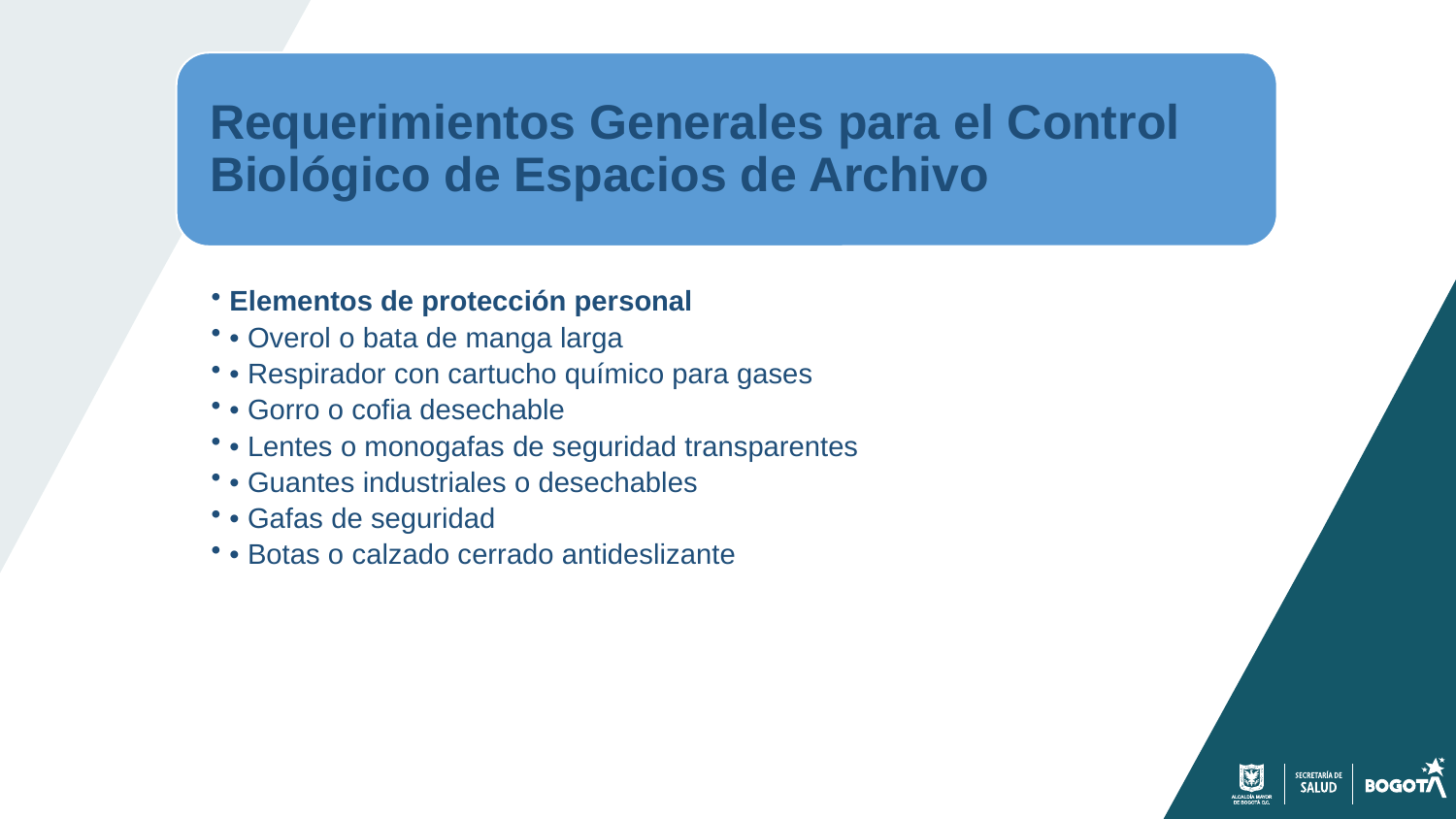

Requerimientos Generales para el Control Biológico de Espacios de Archivo
Elementos de protección personal
• Overol o bata de manga larga
• Respirador con cartucho químico para gases
• Gorro o cofia desechable
• Lentes o monogafas de seguridad transparentes
• Guantes industriales o desechables
• Gafas de seguridad
• Botas o calzado cerrado antideslizante